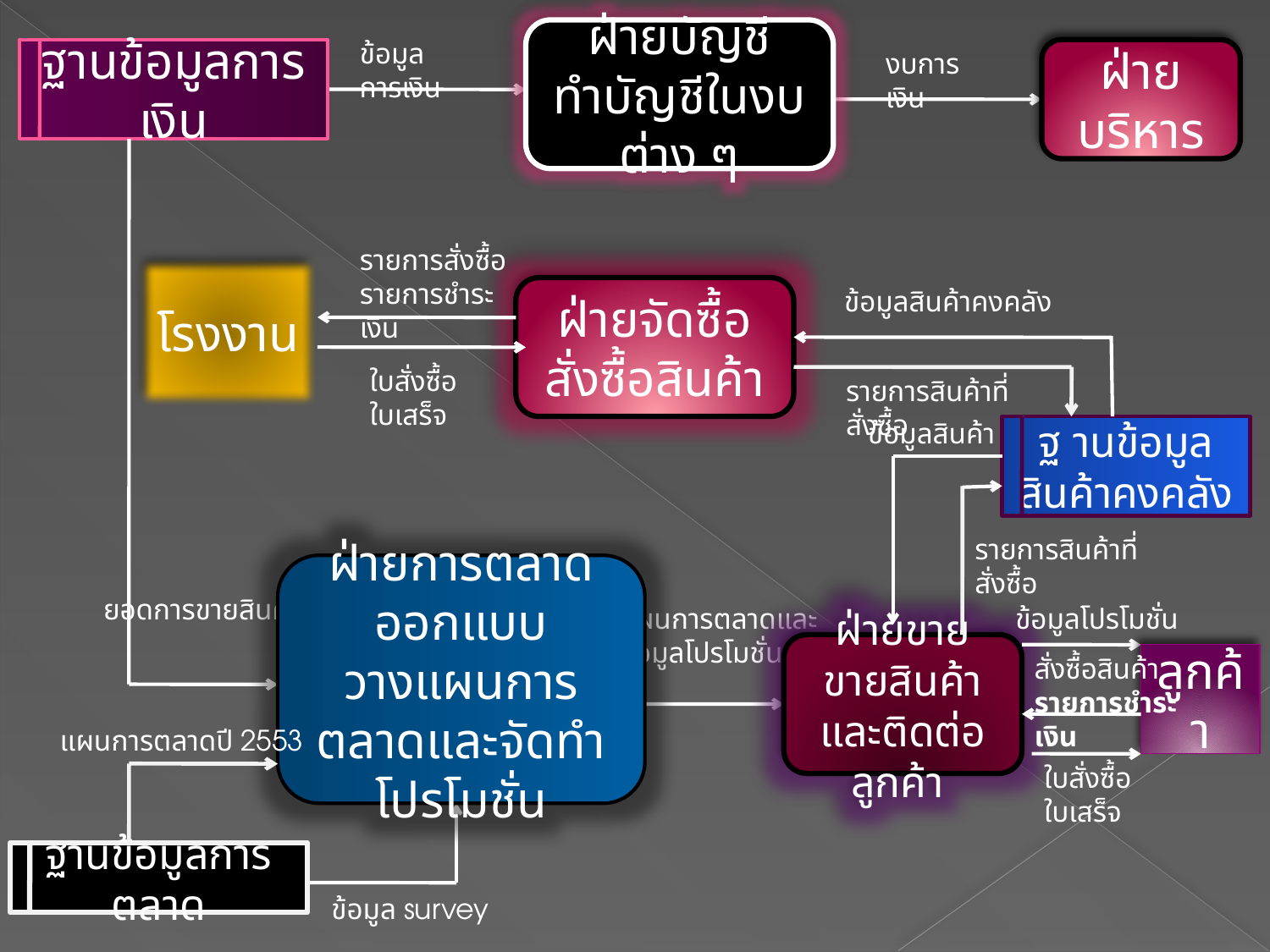

ฝ่ายบัญชี
ทำบัญชีในงบต่าง ๆ
ข้อมูลการเงิน
ฐานข้อมูลการเงิน
งบการเงิน
ฝ่ายบริหาร
รายการสั่งซื้อ
รายการชำระเงิน
โรงงาน
ฝ่ายจัดซื้อ
สั่งซื้อสินค้า
ข้อมูลสินค้าคงคลัง
ใบสั่งซื้อ
ใบเสร็จ
รายการสินค้าที่สั่งซื้อ
ข้อมูลสินค้า
ฐ านข้อมูลสินค้าคงคลัง

รายการสินค้าที่สั่งซื้อ
ฝ่ายการตลาด
ออกแบบวางแผนการตลาดและจัดทำโปรโมชั่น
ยอดการขายสินค้า
แผนการตลาดและ
ข้อมูลโปรโมชั่น
ข้อมูลโปรโมชั่น
ฝ่ายขาย ขายสินค้าและติดต่อลูกค้า
สั่งซื้อสินค้า
รายการชำระเงิน
ลูกค้า
แผนการตลาดปี 2553
ใบสั่งซื้อ
ใบเสร็จ
ฐานข้อมูลการตลาด
ข้อมูล survey